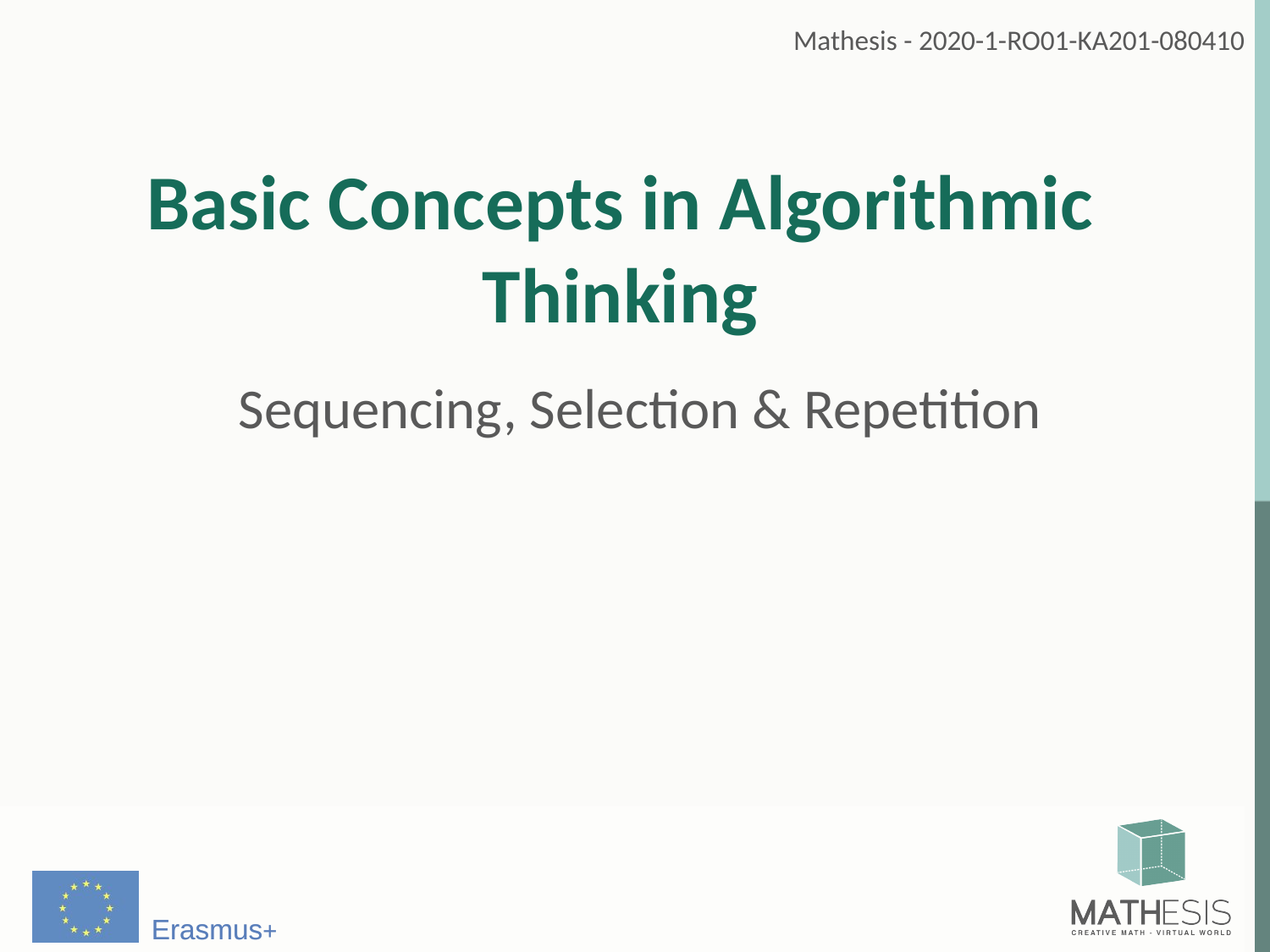

# Basic Concepts in Algorithmic Thinking
Sequencing, Selection & Repetition